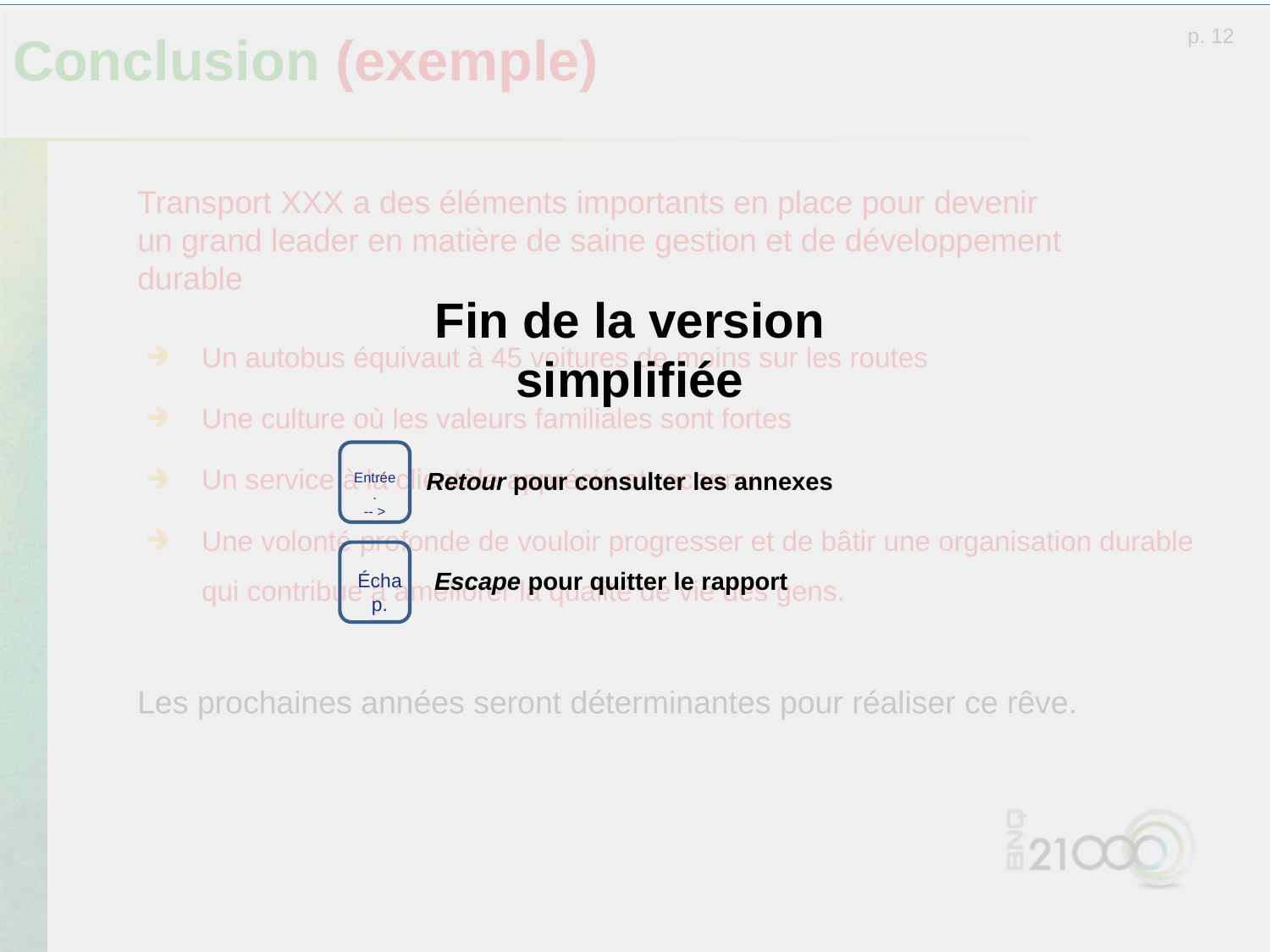

p. 12
# Conclusion (exemple)
Transport XXX a des éléments importants en place pour devenir un grand leader en matière de saine gestion et de développement durable
Fin de la version simplifiée

Retour pour consulter les annexes

Un autobus équivaut à 45 voitures de moins sur les routes
Une culture où les valeurs familiales sont fortes
Un service à la clientèle apprécié et reconnu
Une volonté profonde de vouloir progresser et de bâtir une organisation durable qui contribue à améliorer la qualité de vie des gens.

Entrée.
-- >

Escape pour quitter le rapport
Échap.
Les prochaines années seront déterminantes pour réaliser ce rêve.